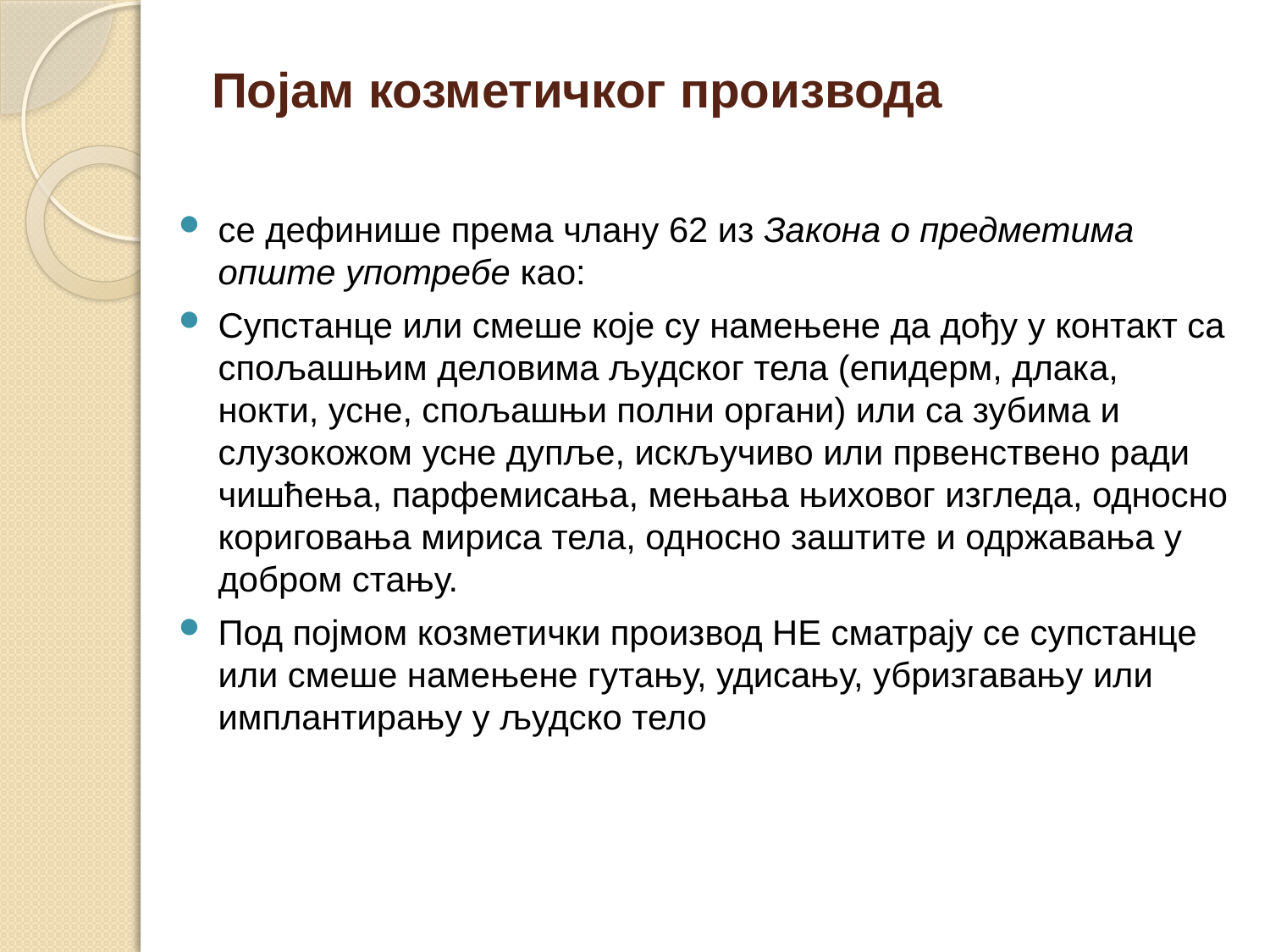

# Појам козметичког производа
се дефинише према члану 62 из Закона о предметима опште употребе као:
Супстанце или смеше које су намењене да дођу у контакт са спољашњим деловима људског тела (епидерм, длака, нокти, усне, спољашњи полни органи) или са зубима и слузокожом усне дупље, искључиво или првенствено ради чишћења, парфемисања, мењања њиховог изгледа, односно кориговања мириса тела, односно заштите и одржавања у добром стању.
Под појмом козметички производ НЕ сматрају се супстанце или смеше намењене гутању, удисању, убризгавању или имплантирању у људско тело